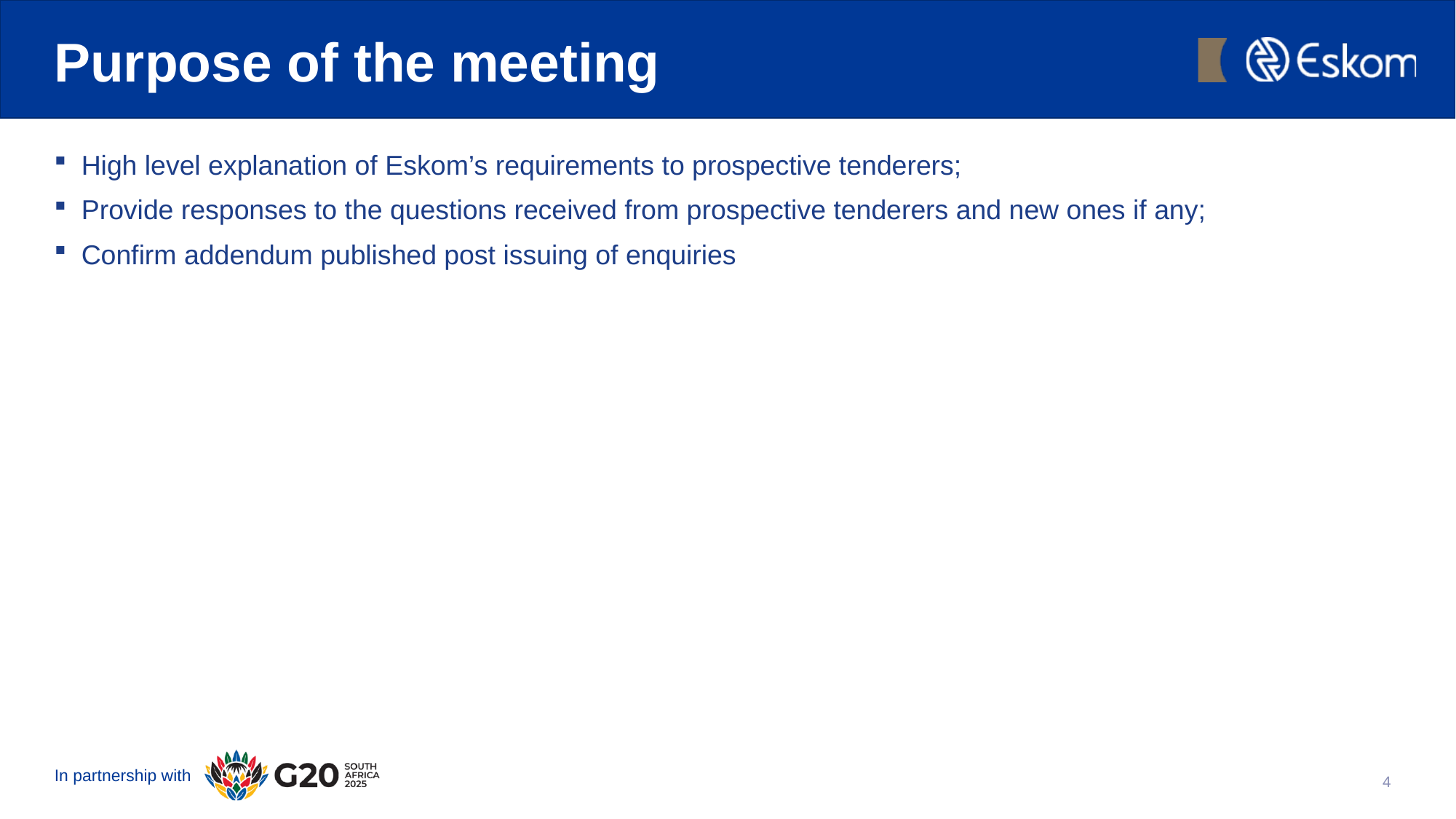

# Purpose of the meeting
High level explanation of Eskom’s requirements to prospective tenderers;
Provide responses to the questions received from prospective tenderers and new ones if any;
Confirm addendum published post issuing of enquiries

4